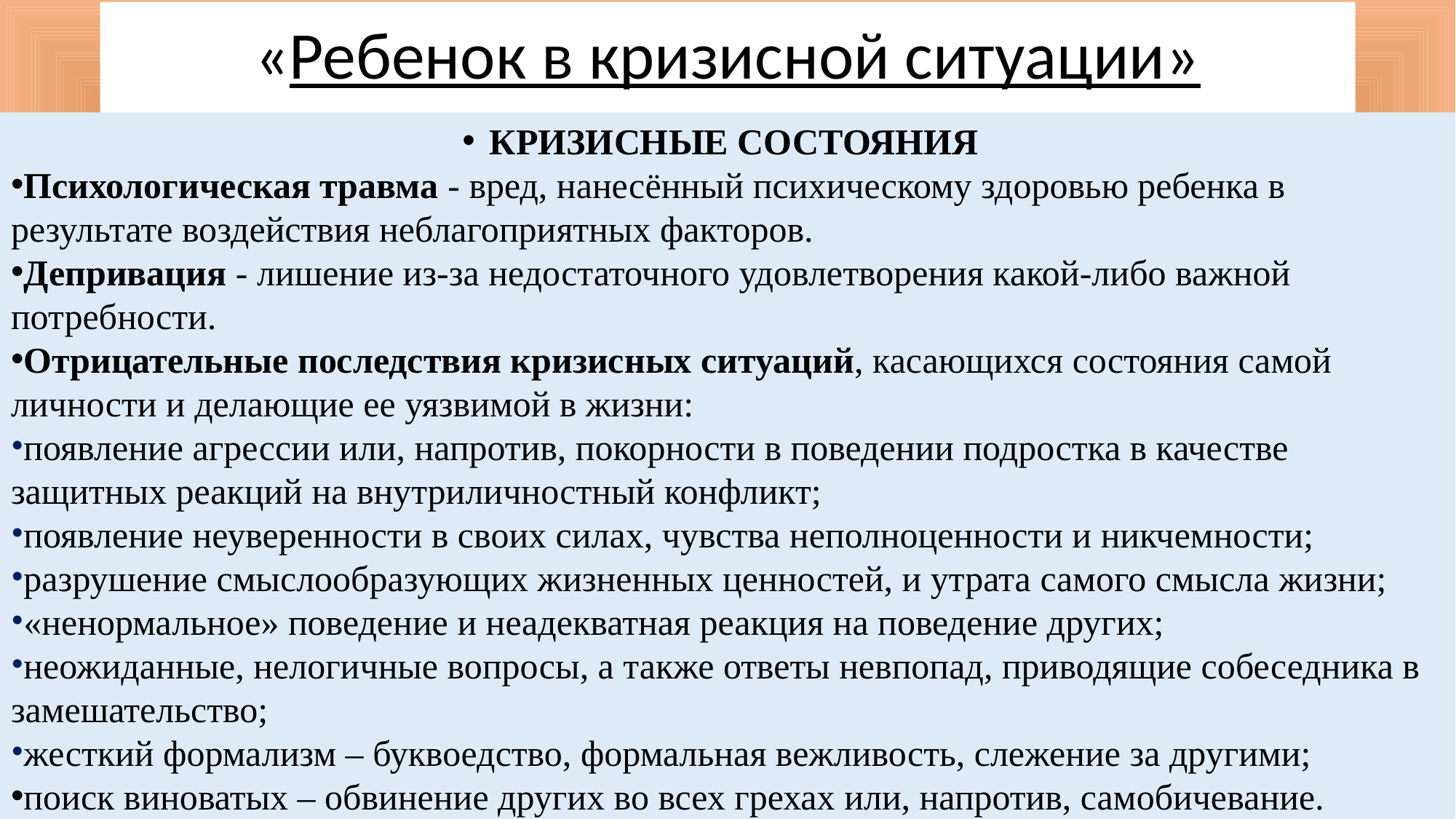

# «Ребенок в кризисной ситуации»
КРИЗИСНЫЕ СОСТОЯНИЯ
Психологическая травма - вред, нанесённый психическому здоровью ребенка в результате воздействия неблагоприятных факторов.
Депривация - лишение из-за недостаточного удовлетворения какой-либо важной потребности.
Отрицательные последствия кризисных ситуаций, касающихся состояния самой личности и делающие ее уязвимой в жизни:
появление агрессии или, напротив, покорности в поведении подростка в качестве защитных реакций на внутриличностный конфликт;
появление неуверенности в своих силах, чувства неполноценности и никчемности;
разрушение смыслообразующих жизненных ценностей, и утрата самого смысла жизни;
«ненормальное» поведение и неадекватная реакция на поведение других;
неожиданные, нелогичные вопросы, а также ответы невпопад, приводящие собеседника в замешательство;
жесткий формализм – буквоедство, формальная вежливость, слежение за другими;
поиск виноватых – обвинение других во всех грехах или, напротив, самобичевание.